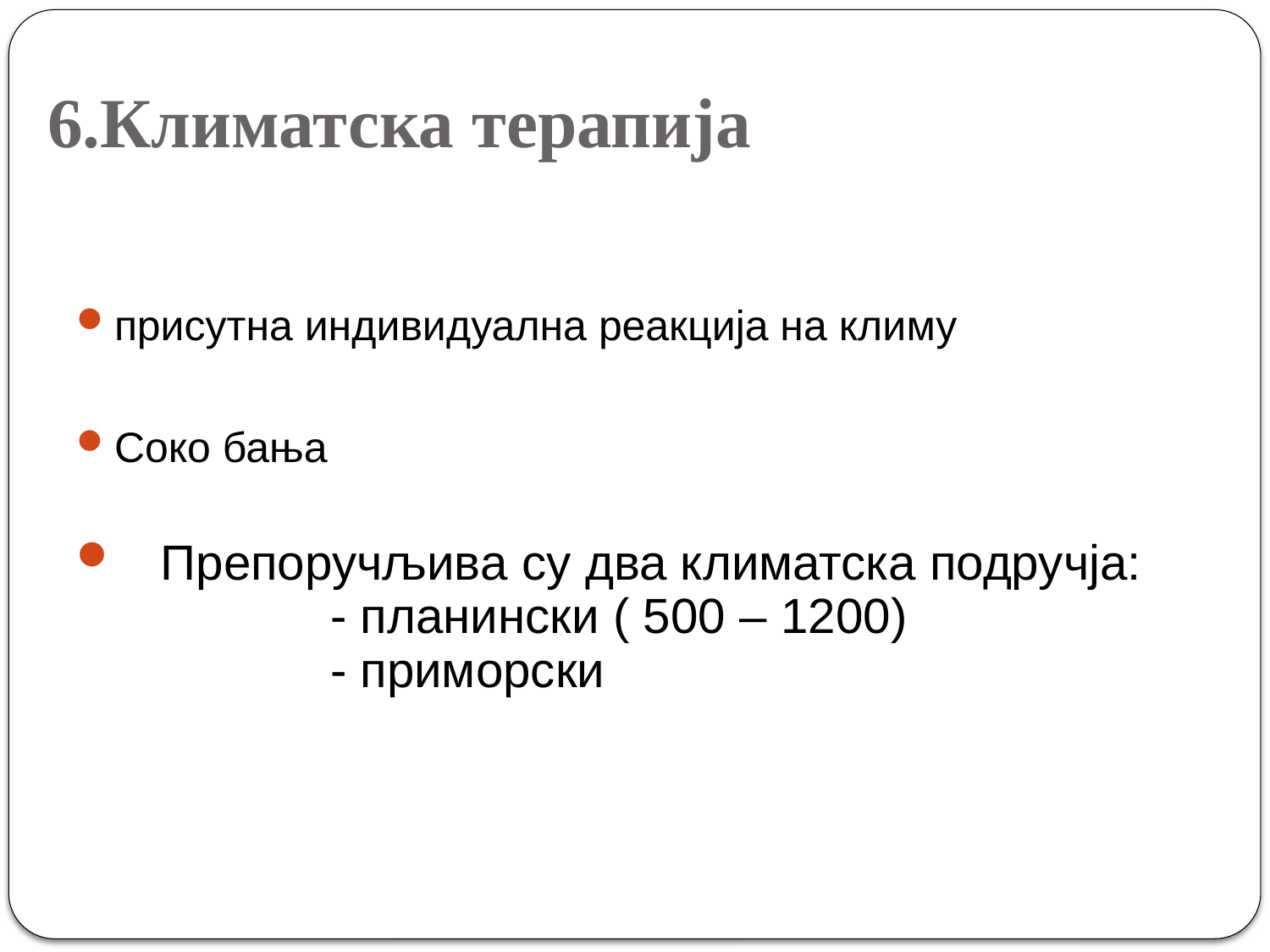

# 6.Климатска терапија
присутна индивидуална реакција на климу

Соко бања

Препоручљива су два климатска подручја:
- планински ( 500 – 1200)
- приморски

93